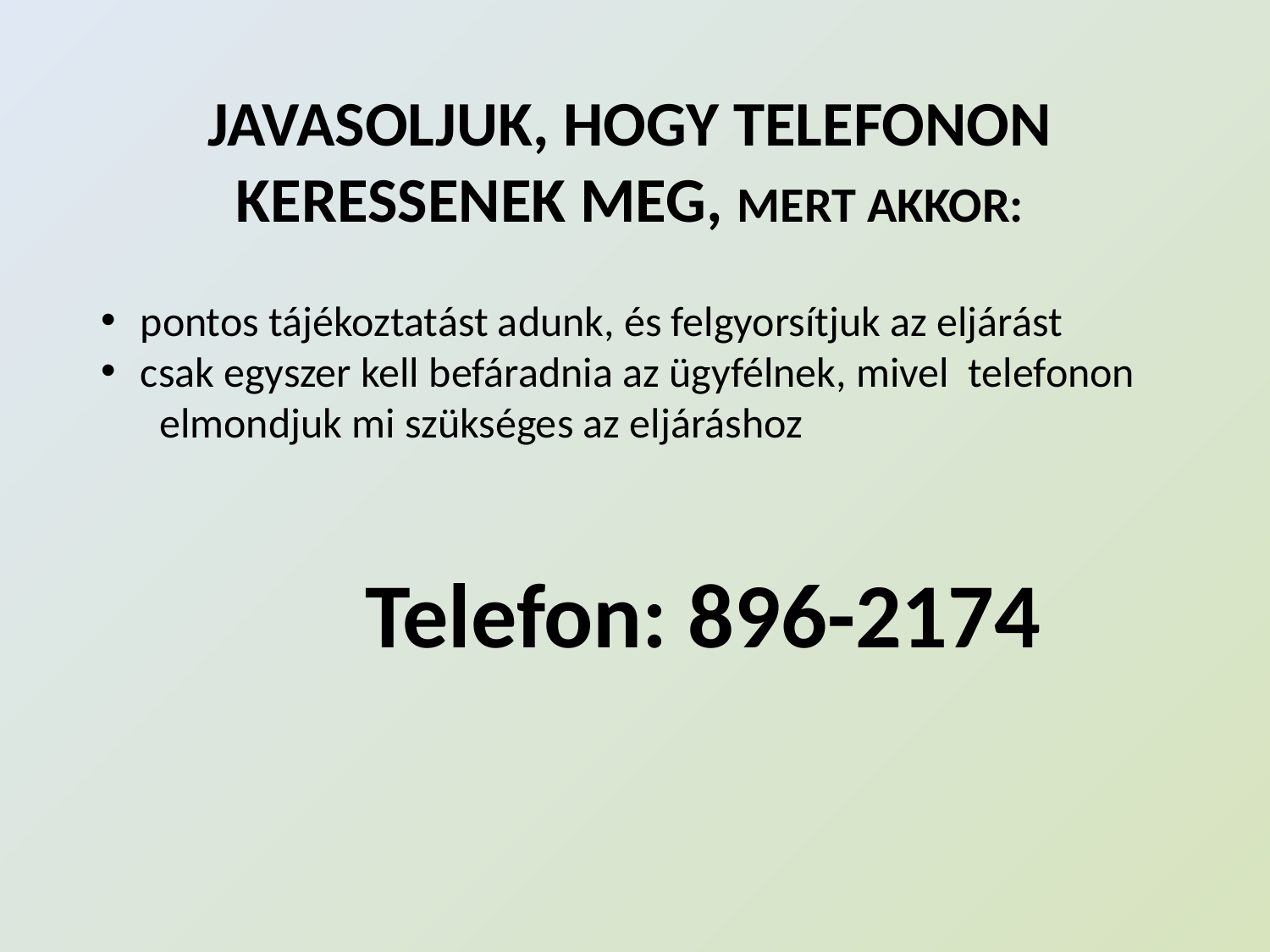

JAVASOLJUK, HOGY TELEFONON KERESSENEK MEG, MERT AKKOR:

 pontos tájékoztatást adunk, és felgyorsítjuk az eljárást
 csak egyszer kell befáradnia az ügyfélnek, mivel  telefonon
   elmondjuk mi szükséges az eljáráshoz

       Telefon: 896-2174